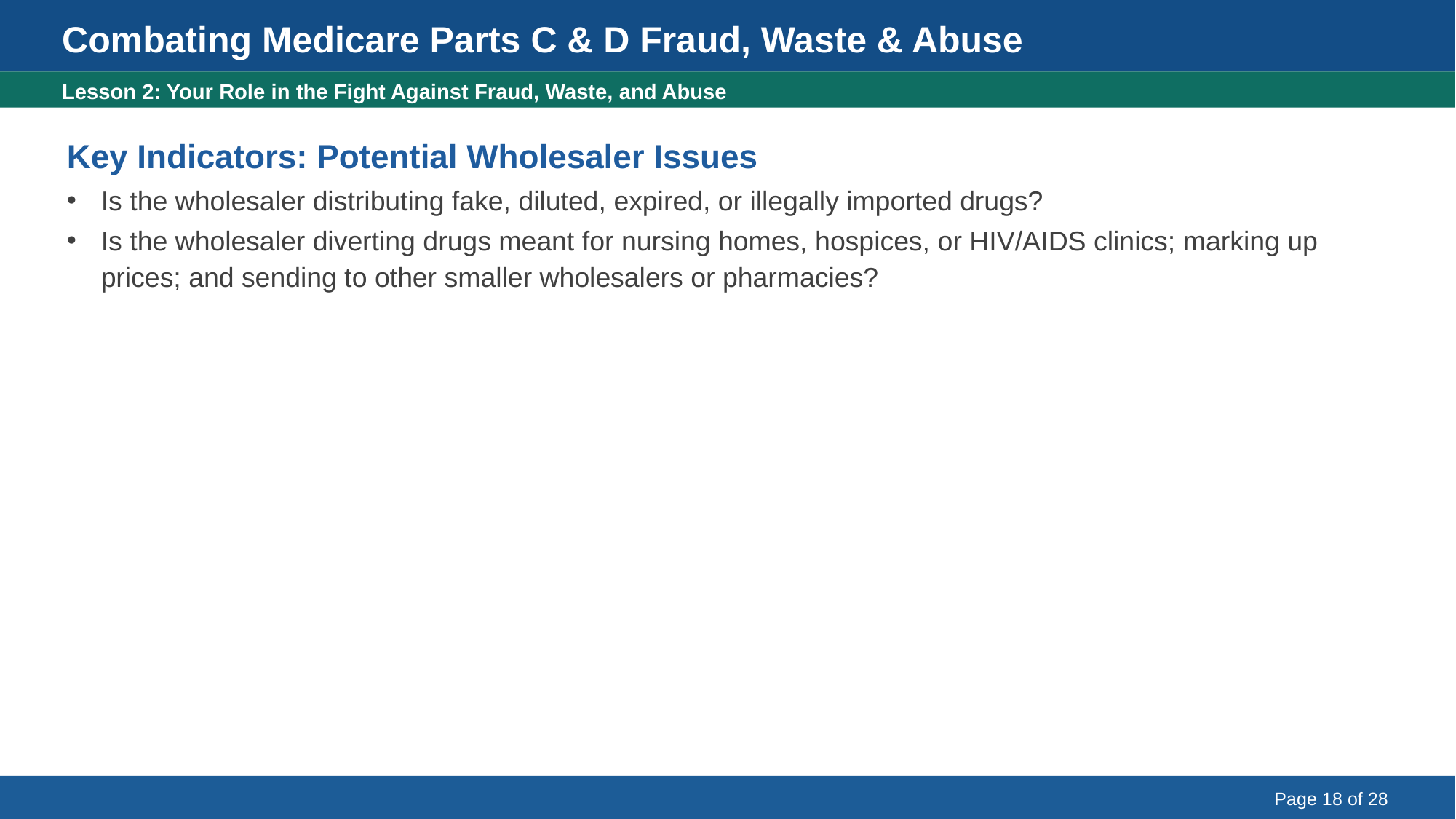

Combating Medicare Parts C & D Fraud, Waste & Abuse
Key Indicators: Potential Wholesaler Issues

Lesson 2: Your Role in the Fight Against Fraud, Waste, and Abuse
Key Indicators: Potential Wholesaler Issues
Is the wholesaler distributing fake, diluted, expired, or illegally imported drugs?
Is the wholesaler diverting drugs meant for nursing homes, hospices, or HIV/AIDS clinics; marking up prices; and sending to other smaller wholesalers or pharmacies?

Page 18 of 28